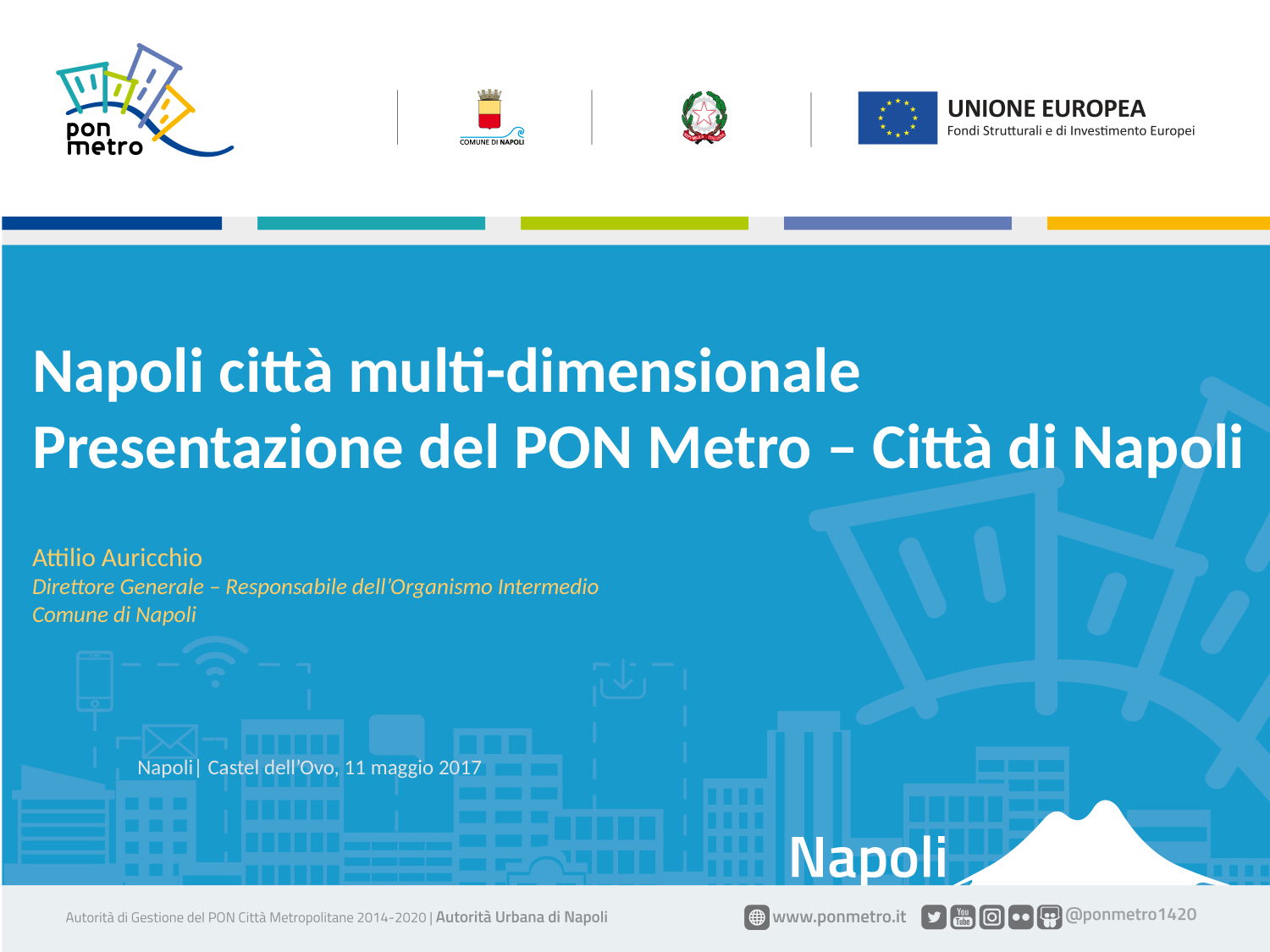

Napoli città multi-dimensionale
Presentazione del PON Metro – Città di Napoli

Attilio Auricchio
Direttore Generale – Responsabile dell’Organismo Intermedio
Comune di Napoli
Napoli| Castel dell’Ovo, 11 maggio 2017